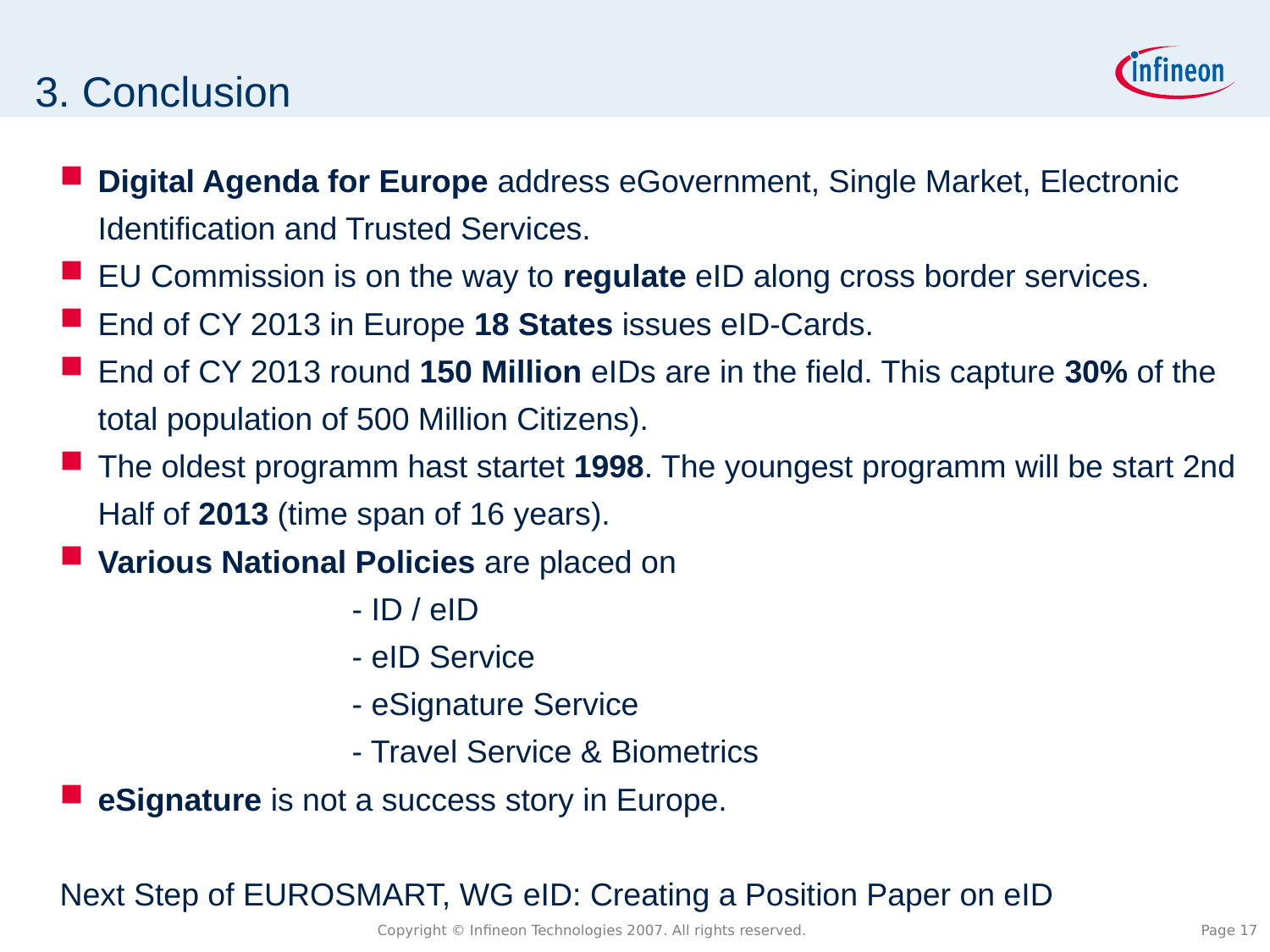

# 3. Conclusion
Digital Agenda for Europe address eGovernment, Single Market, Electronic Identification and Trusted Services.
EU Commission is on the way to regulate eID along cross border services.
End of CY 2013 in Europe 18 States issues eID-Cards.
End of CY 2013 round 150 Million eIDs are in the field. This capture 30% of the total population of 500 Million Citizens).
The oldest programm hast startet 1998. The youngest programm will be start 2nd Half of 2013 (time span of 16 years).
Various National Policies are placed on
			- ID / eID
			- eID Service
			- eSignature Service
			- Travel Service & Biometrics
eSignature is not a success story in Europe.

Next Step of EUROSMART, WG eID: Creating a Position Paper on eID